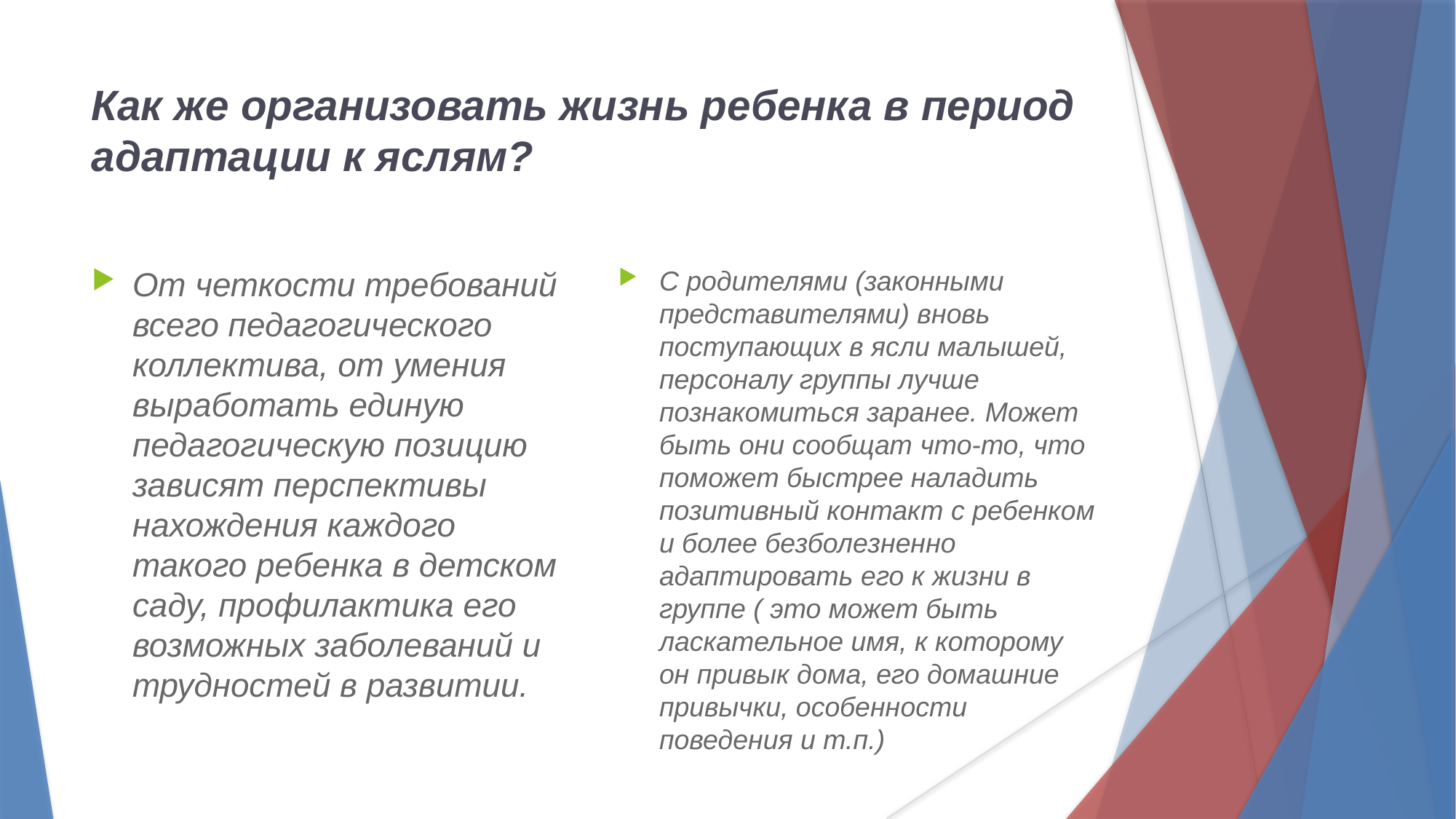

Как же организовать жизнь ребенка в период адаптации к яслям?

От четкости требований всего педагогического коллектива, от умения выработать единую педагогическую позицию зависят перспективы нахождения каждого такого ребенка в детском саду, профилактика его возможных заболеваний и трудностей в развитии.

С родителями (законными представителями) вновь поступающих в ясли малышей, персоналу группы лучше познакомиться заранее. Может быть они сообщат что-то, что поможет быстрее наладить позитивный контакт с ребенком и более безболезненно адаптировать его к жизни в группе ( это может быть ласкательное имя, к которому он привык дома, его домашние привычки, особенности поведения и т.п.)